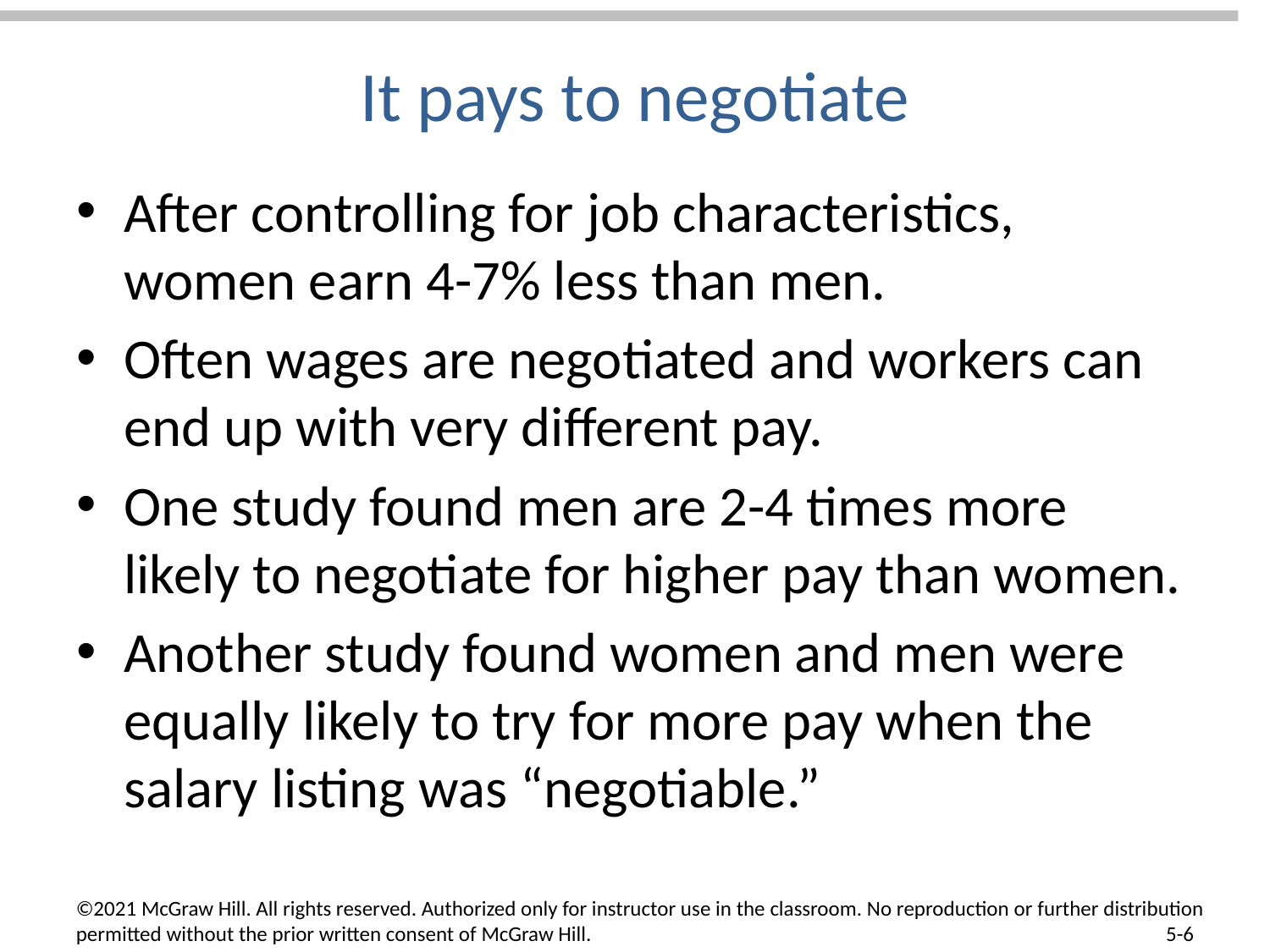

# It pays to negotiate
After controlling for job characteristics, women earn 4-7% less than men.
Often wages are negotiated and workers can end up with very different pay.
One study found men are 2-4 times more likely to negotiate for higher pay than women.
Another study found women and men were equally likely to try for more pay when the salary listing was “negotiable.”